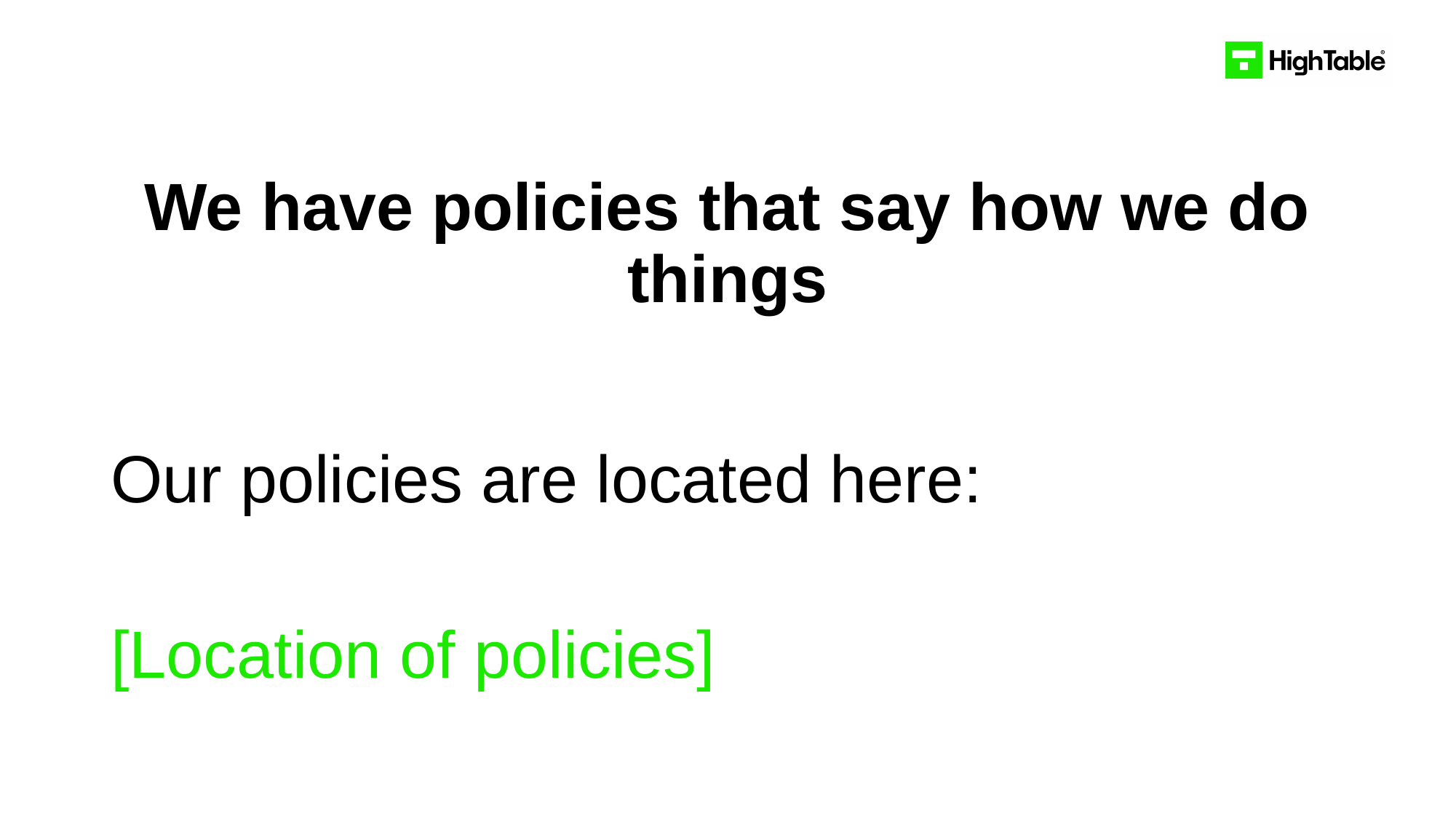

# We have policies that say how we do things
Our policies are located here:
[Location of policies]